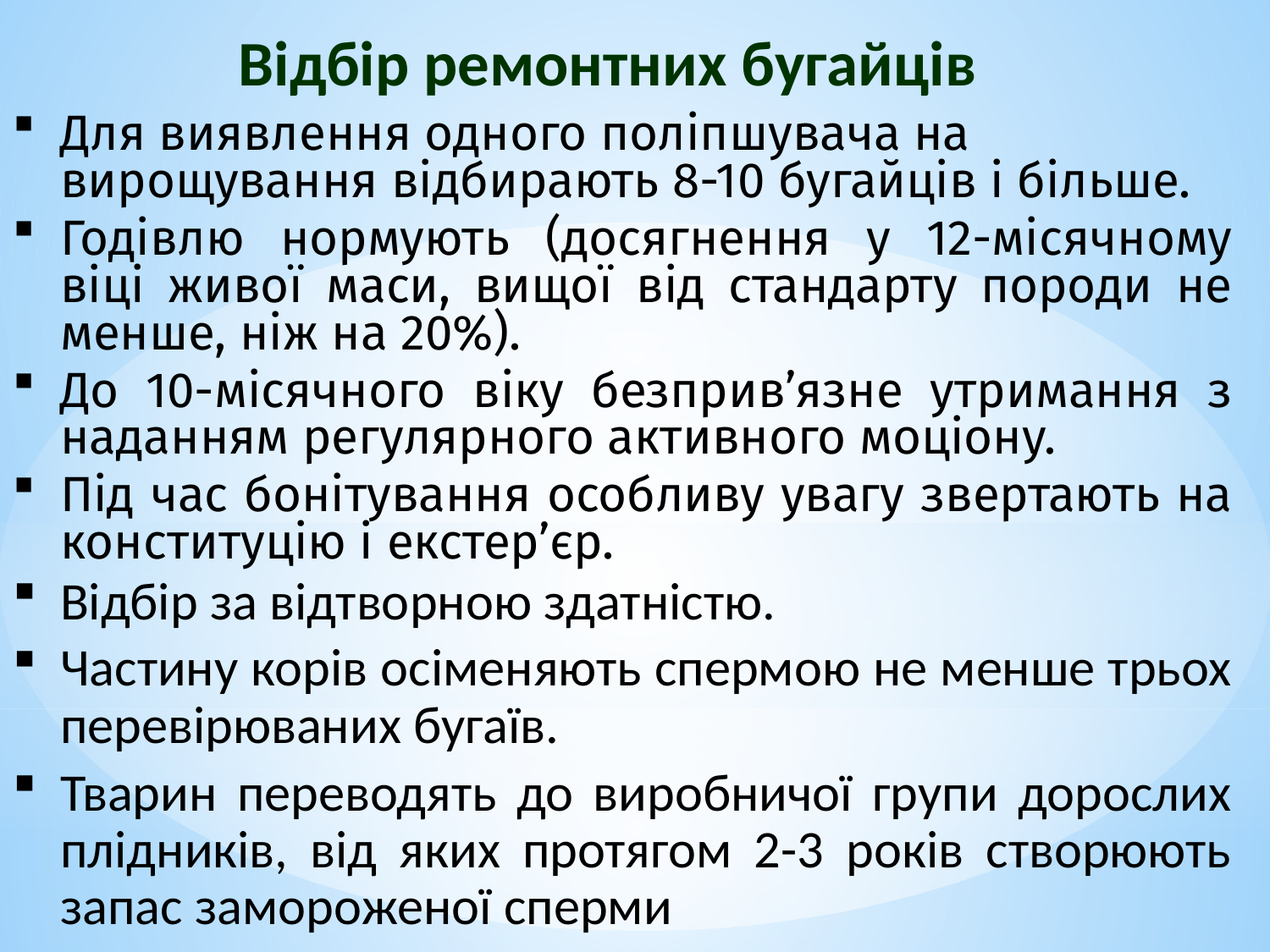

Відбір ремонтних бугайців
Для виявлення одного поліпшувача на вирощування відбирають 8-10 бугайців і більше.
Годівлю нормують (досягнення у 12-місячному віці живої маси, вищої від стандарту породи не менше, ніж на 20%).
До 10-місячного віку безприв’язне утримання з наданням регулярного активного моціону.
Під час бонітування особливу увагу звертають на конституцію і екстер’єр.
Відбір за відтворною здатністю.
Частину корів осіменяють спермою не менше трьох перевірюваних бугаїв.
Тварин переводять до виробничої групи дорослих плідників, від яких протягом 2-3 років створюють запас замороженої сперми